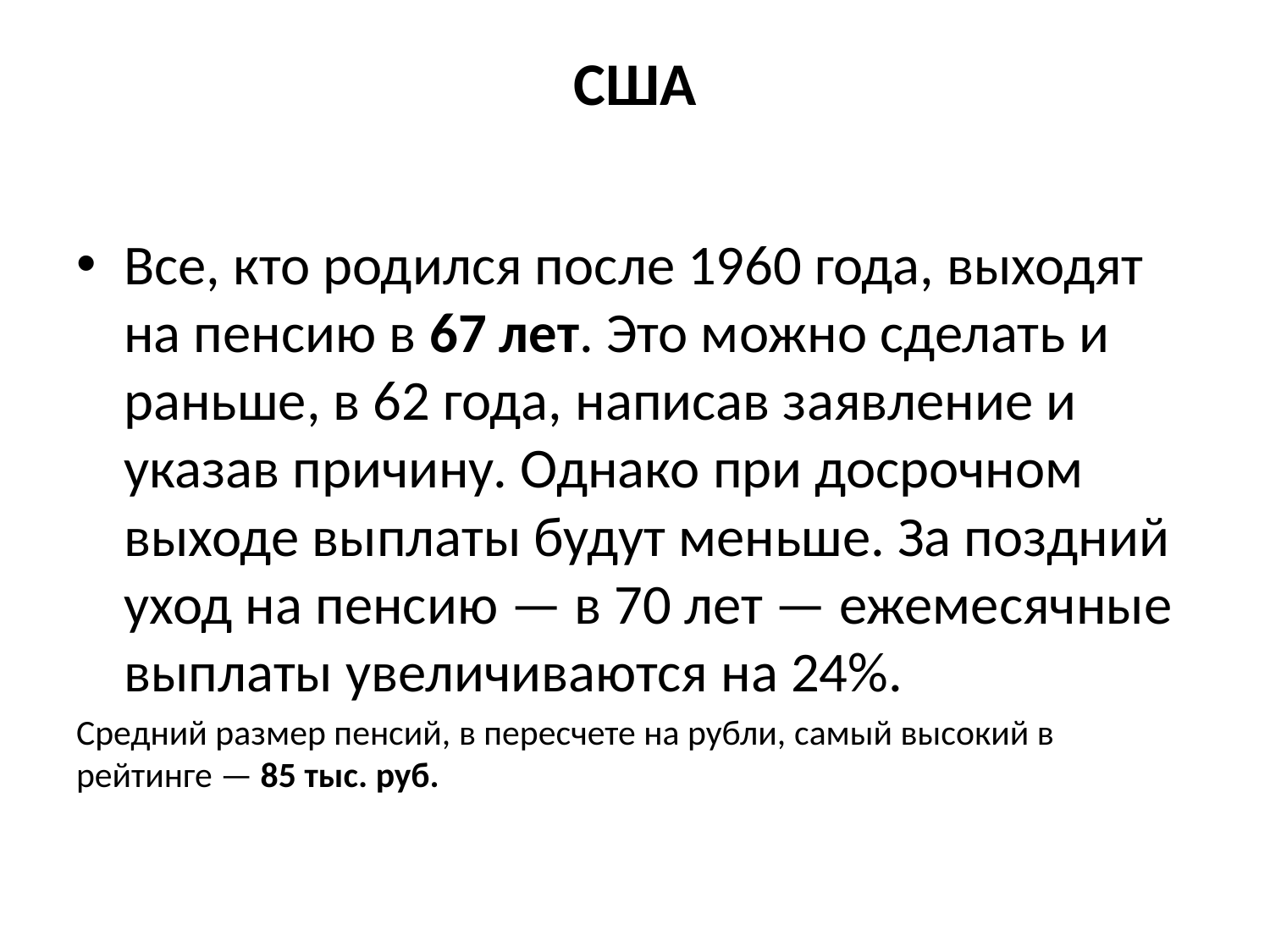

# США
Все, кто родился после 1960 года, выходят на пенсию в 67 лет. Это можно сделать и раньше, в 62 года, написав заявление и указав причину. Однако при досрочном выходе выплаты будут меньше. За поздний уход на пенсию — в 70 лет — ежемесячные выплаты увеличиваются на 24%.
Средний размер пенсий, в пересчете на рубли, самый высокий в рейтинге — 85 тыс. руб.